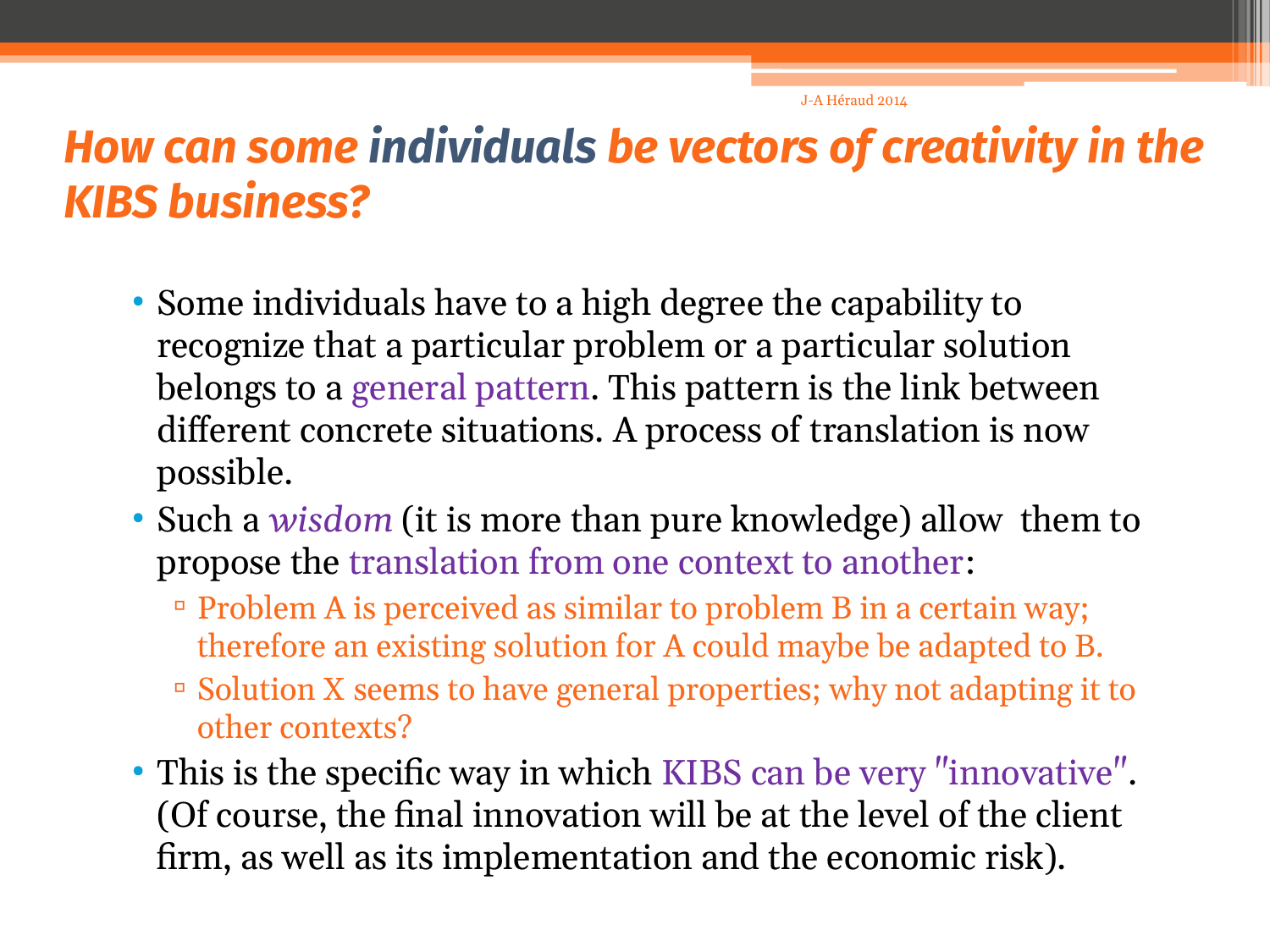

14
# How can some individuals be vectors of creativity in the KIBS business?
J-A Héraud 2014
Some individuals have to a high degree the capability to recognize that a particular problem or a particular solution belongs to a general pattern. This pattern is the link between different concrete situations. A process of translation is now possible.
Such a wisdom (it is more than pure knowledge) allow  them to propose the translation from one context to another:
Problem A is perceived as similar to problem B in a certain way; therefore an existing solution for A could maybe be adapted to B.
Solution X seems to have general properties; why not adapting it to other contexts?
This is the specific way in which KIBS can be very "innovative". (Of course, the final innovation will be at the level of the client firm, as well as its implementation and the economic risk).